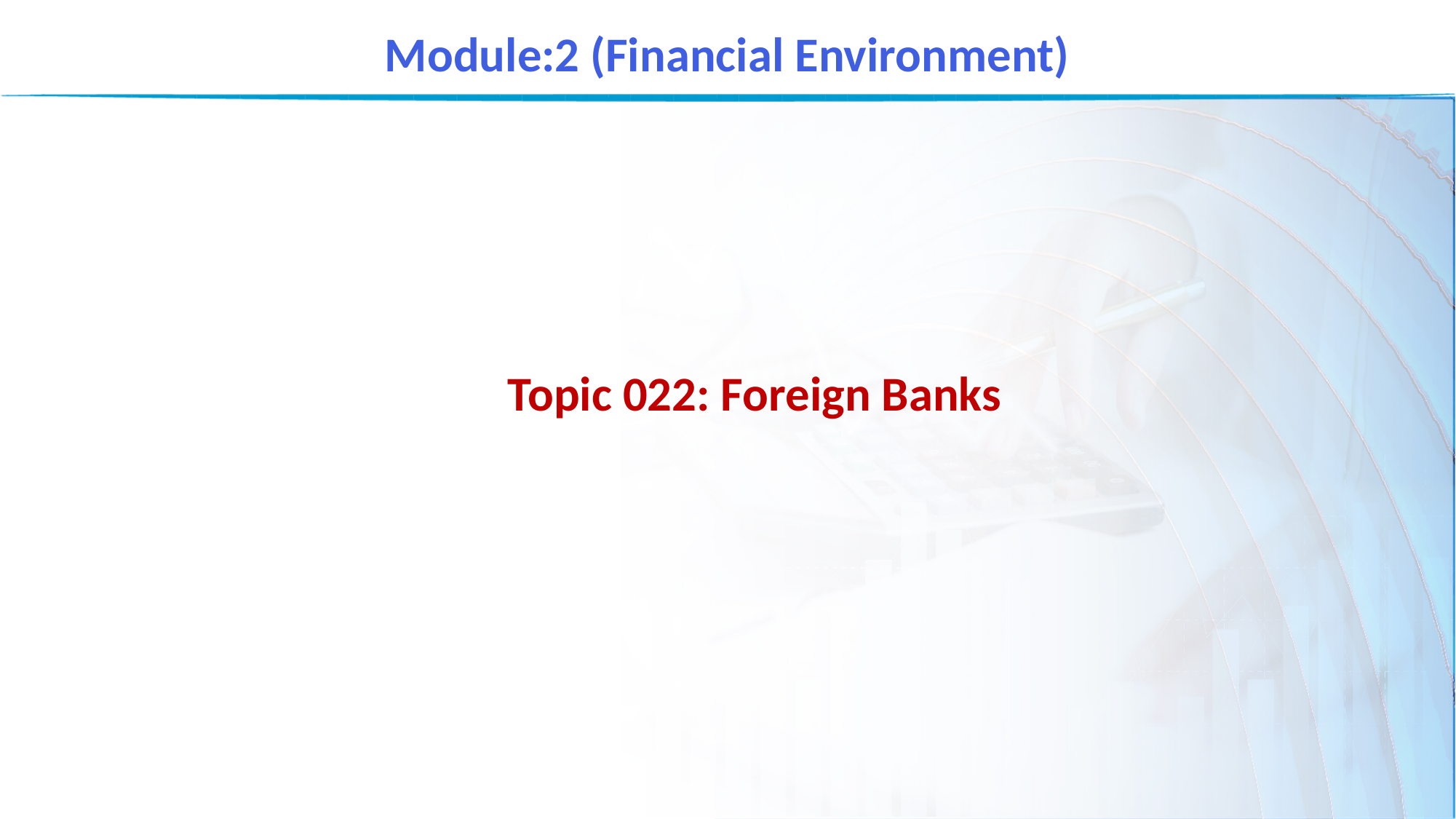

Module:2 (Financial Environment)
Topic 022: Foreign Banks